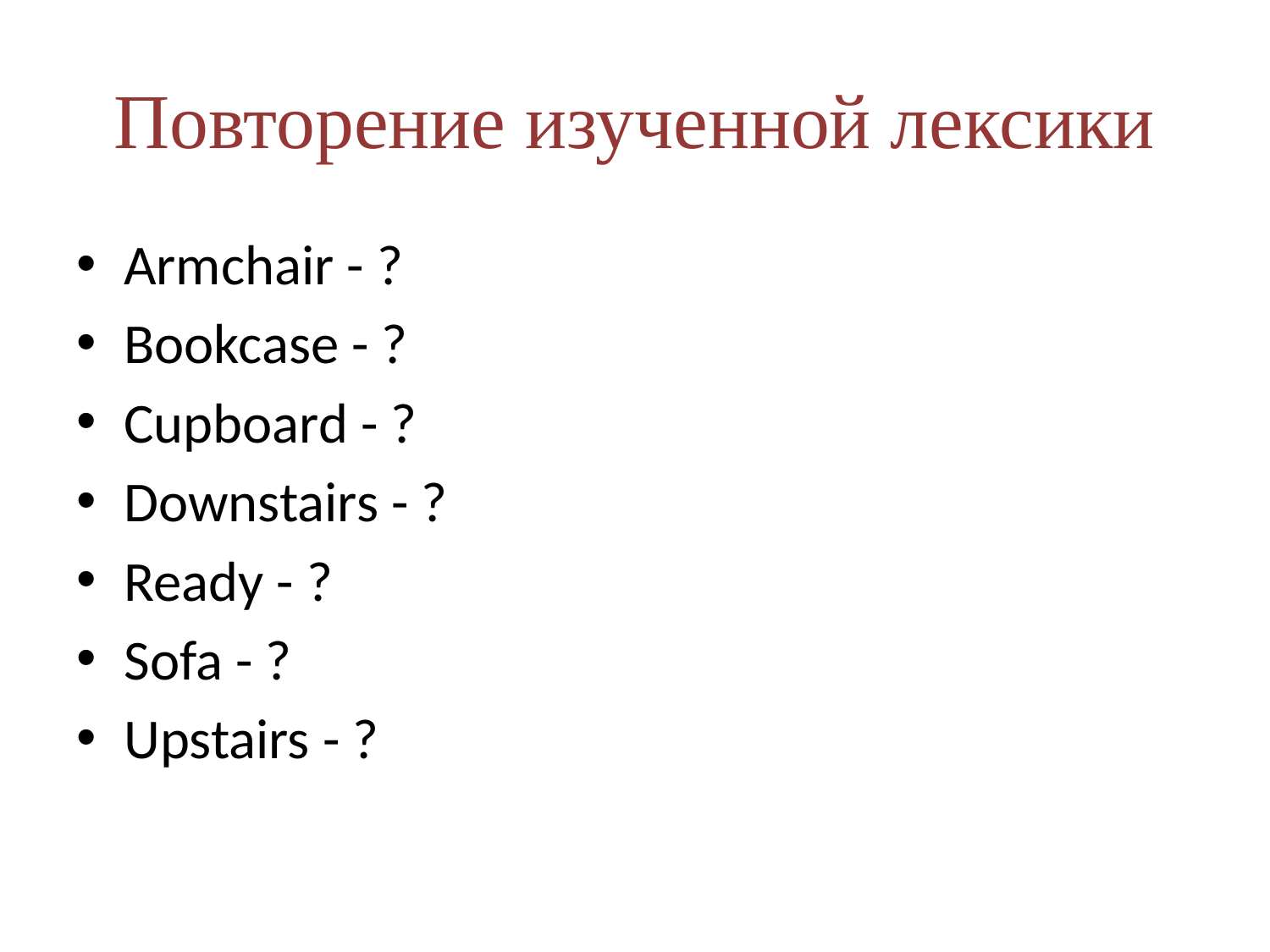

# Повторение изученной лексики
Armchair - ?
Bookcase - ?
Cupboard - ?
Downstairs - ?
Ready - ?
Sofa - ?
Upstairs - ?